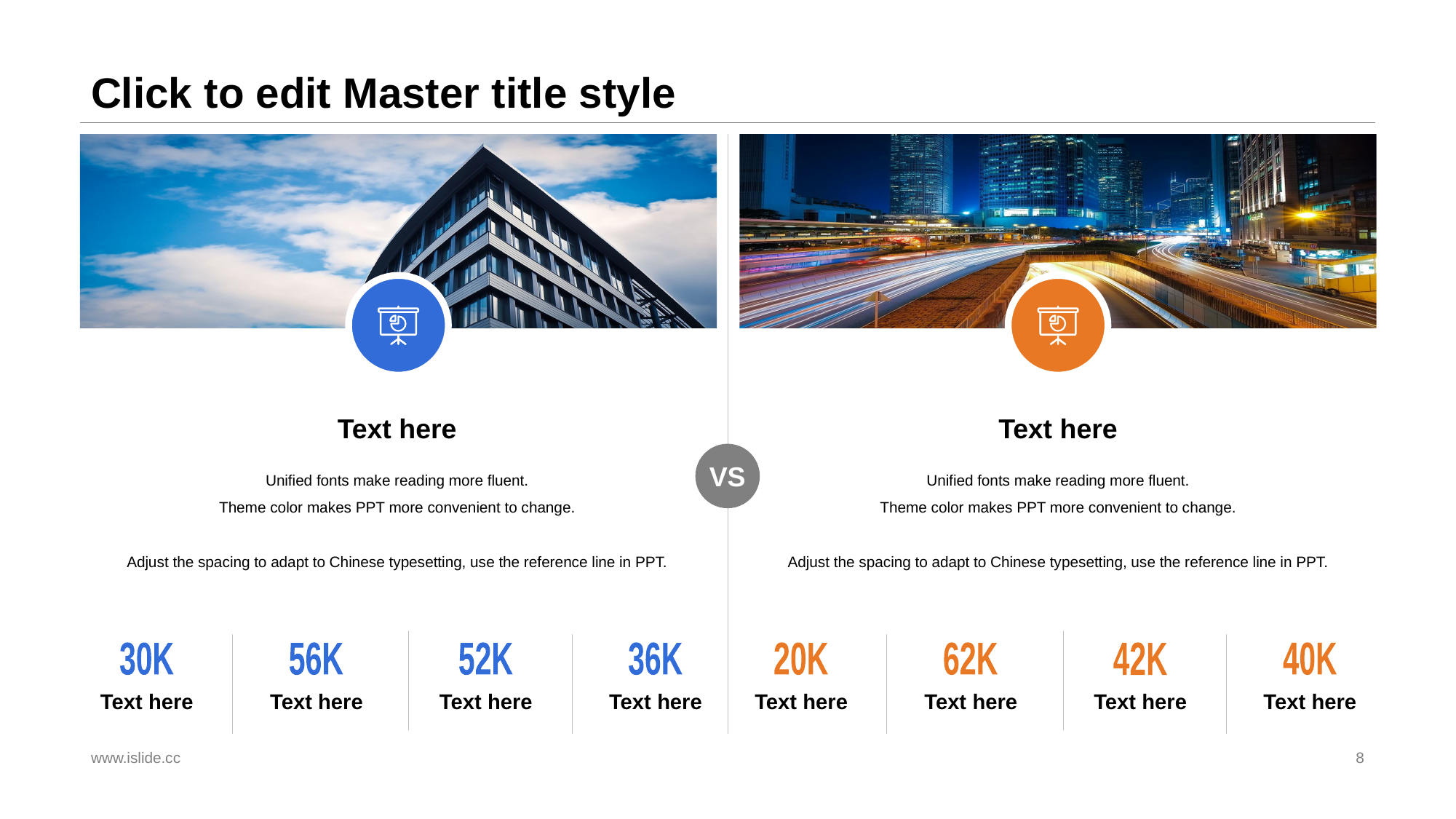

# Click to edit Master title style

Text here
Text here
VS
Unified fonts make reading more fluent.
Theme color makes PPT more convenient to change.

Adjust the spacing to adapt to Chinese typesetting, use the reference line in PPT.
Unified fonts make reading more fluent.
Theme color makes PPT more convenient to change.

Adjust the spacing to adapt to Chinese typesetting, use the reference line in PPT.
30K
56K
52K
36K
20K
62K
42K
40K
Text here
Text here
Text here
Text here
Text here
Text here
Text here
Text here
www.islide.cc
8